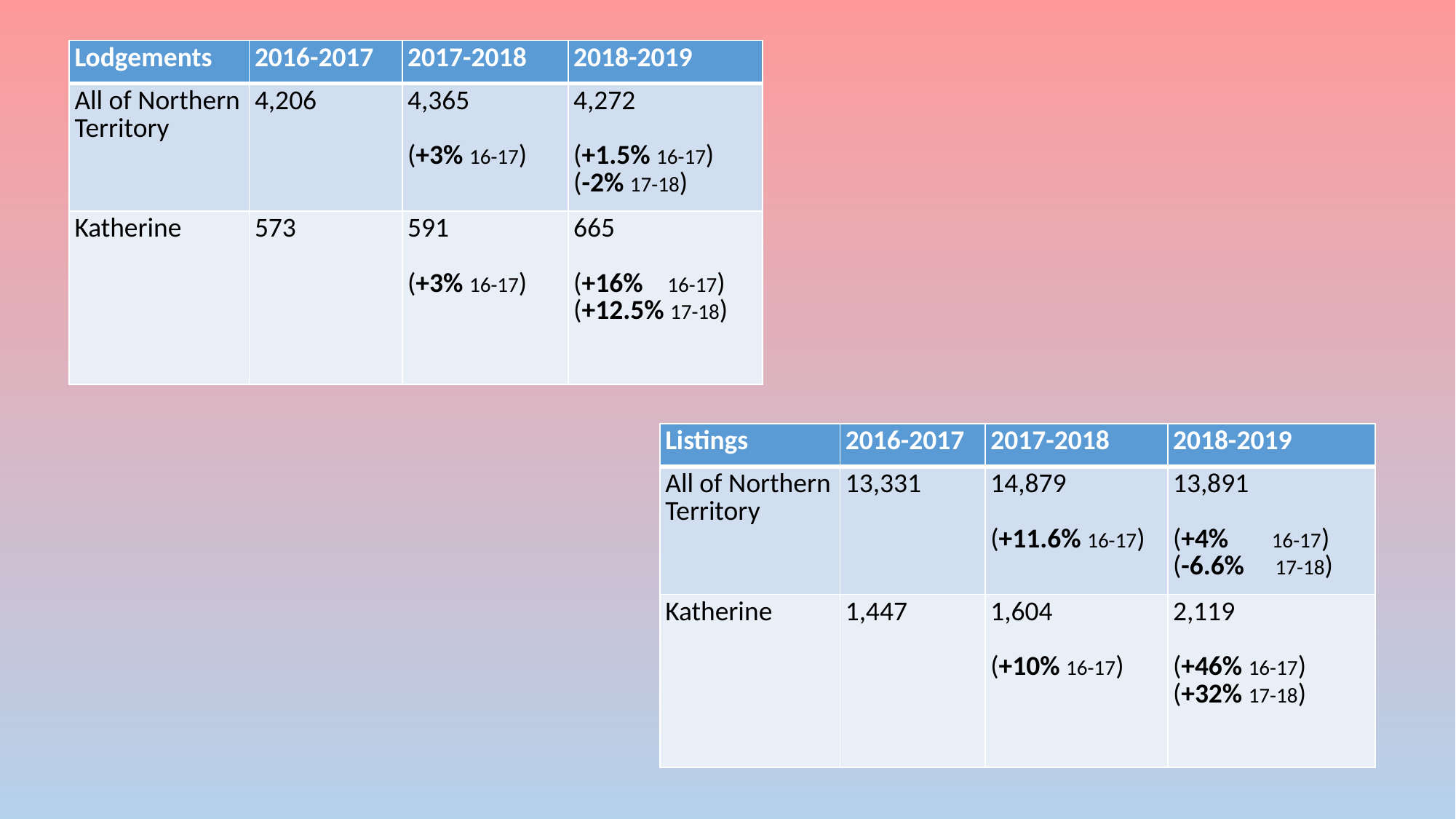

| Lodgements | 2016-2017 | 2017-2018 | 2018-2019 |
| --- | --- | --- | --- |
| All of Northern Territory | 4,206 | 4,365 (+3% 16-17) | 4,272 (+1.5% 16-17) (-2% 17-18) |
| Katherine | 573 | 591 (+3% 16-17) | 665 (+16% 16-17) (+12.5% 17-18) |
| Listings | 2016-2017 | 2017-2018 | 2018-2019 |
| --- | --- | --- | --- |
| All of Northern Territory | 13,331 | 14,879 (+11.6% 16-17) | 13,891 (+4% 16-17) (-6.6% 17-18) |
| Katherine | 1,447 | 1,604 (+10% 16-17) | 2,119 (+46% 16-17) (+32% 17-18) |